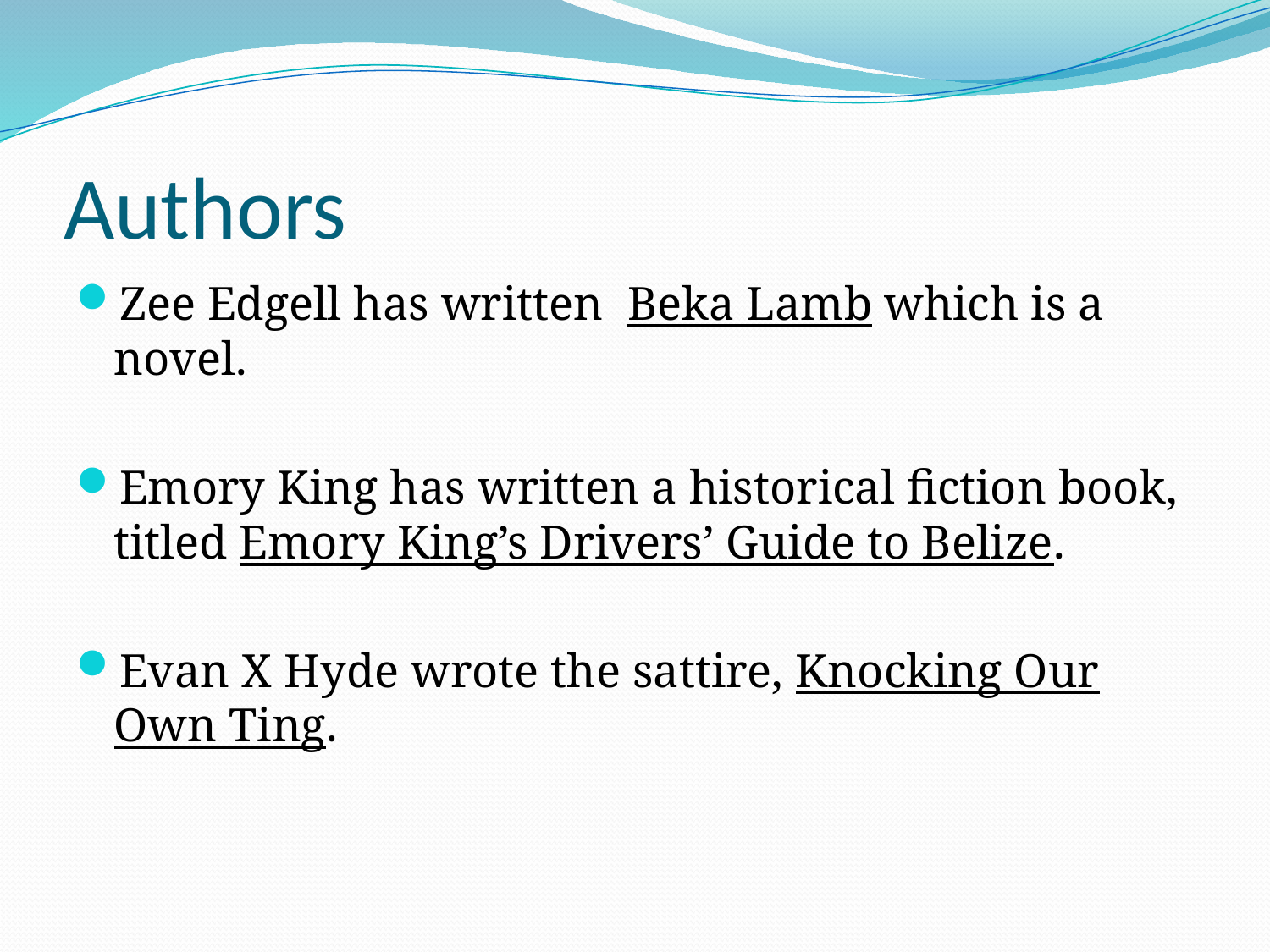

# Authors
Zee Edgell has written  Beka Lamb which is a novel.

Emory King has written a historical fiction book, titled Emory King’s Drivers’ Guide to Belize.

Evan X Hyde wrote the sattire, Knocking Our Own Ting.